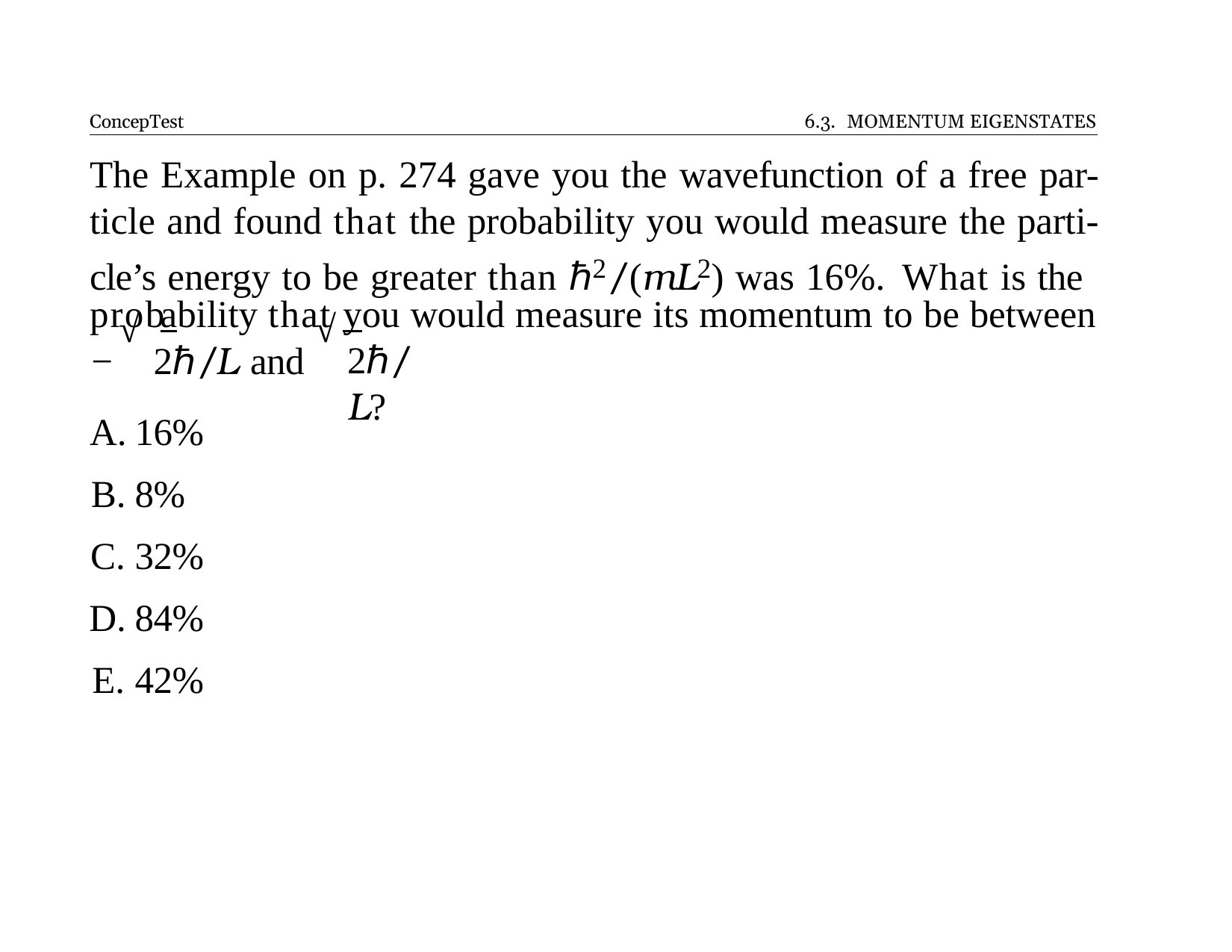

ConcepTest	6.3. MOMENTUM EIGENSTATES

# The Example on p. 274 gave you the wavefunction of a free par- ticle and found that the probability you would measure the parti- cle’s energy to be greater than ℏ2/(mL2) was 16%. What is the
prob
ability that you would measure its momentum to be between
√
√
−	2ℏ/L and
16%
8%
32%
84%
42%
2ℏ/L?